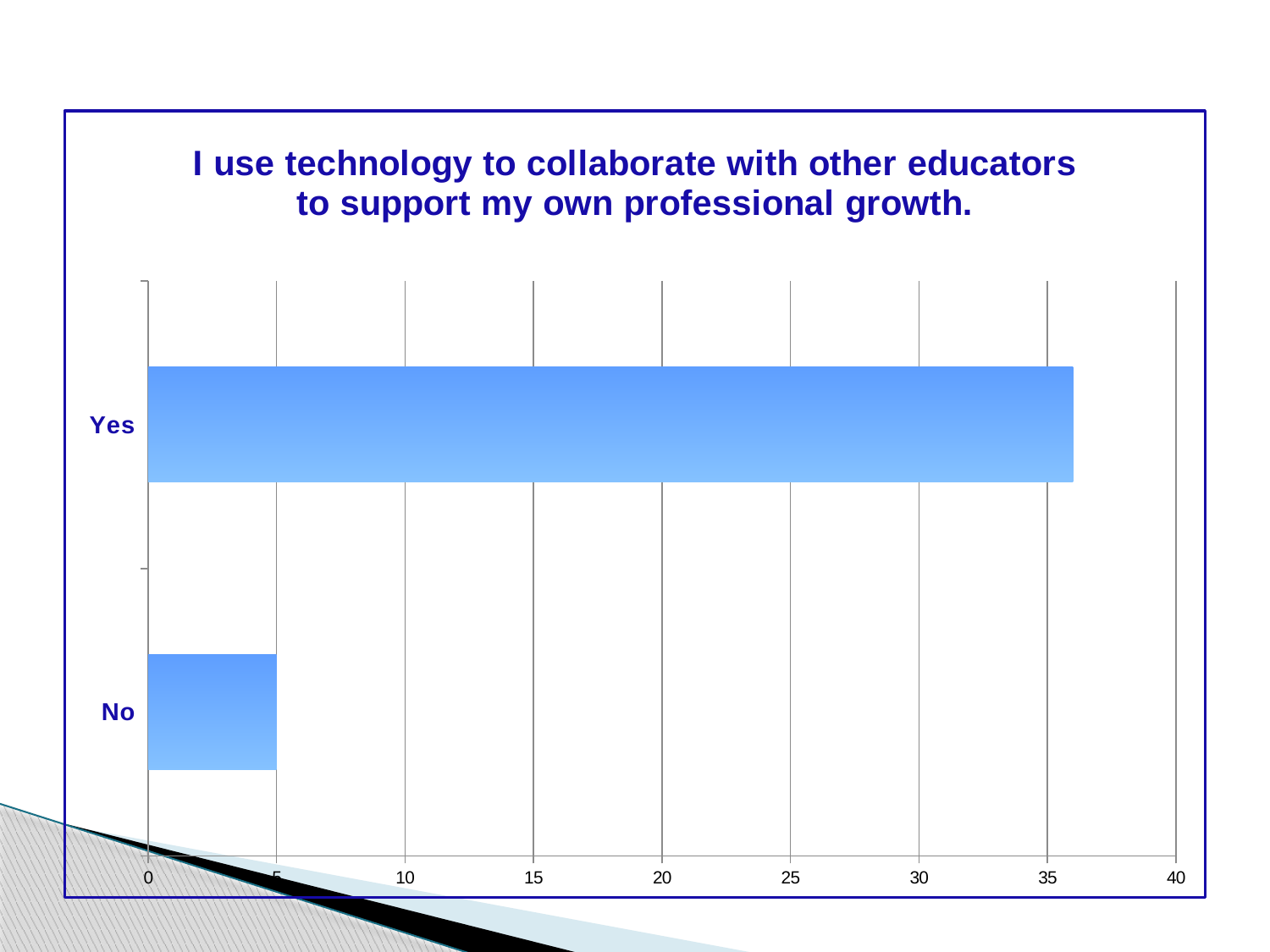

### Chart: I use technology to collaborate with other educators to support my own professional growth.

| Category | Total |
|---|---|
| No | 5.0 |
| Yes | 36.0 |